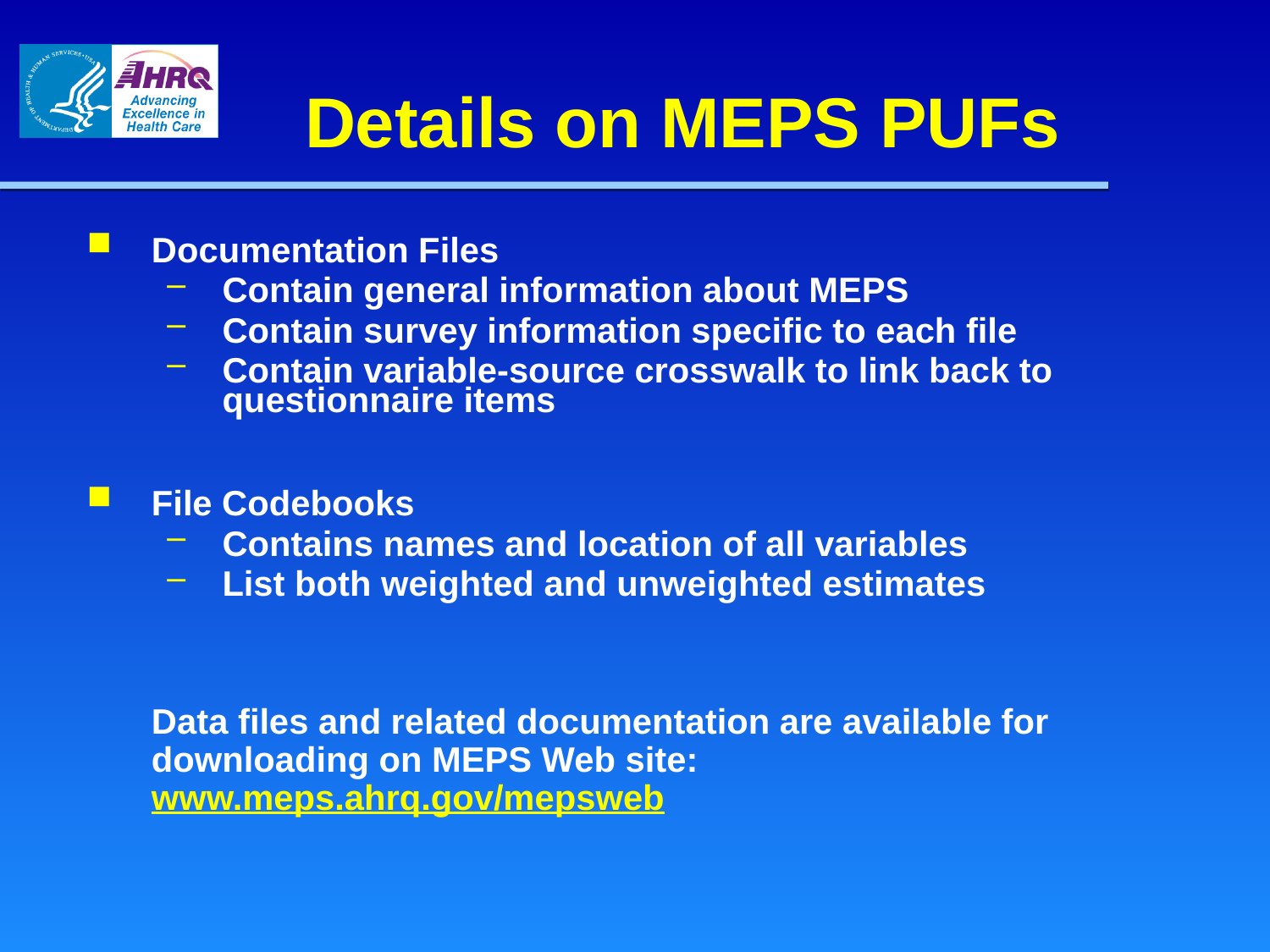

# Details on MEPS PUFs
Documentation Files
Contain general information about MEPS
Contain survey information specific to each file
Contain variable-source crosswalk to link back to questionnaire items

File Codebooks
Contains names and location of all variables
List both weighted and unweighted estimates

	Data files and related documentation are available for downloading on MEPS Web site: www.meps.ahrq.gov/mepsweb